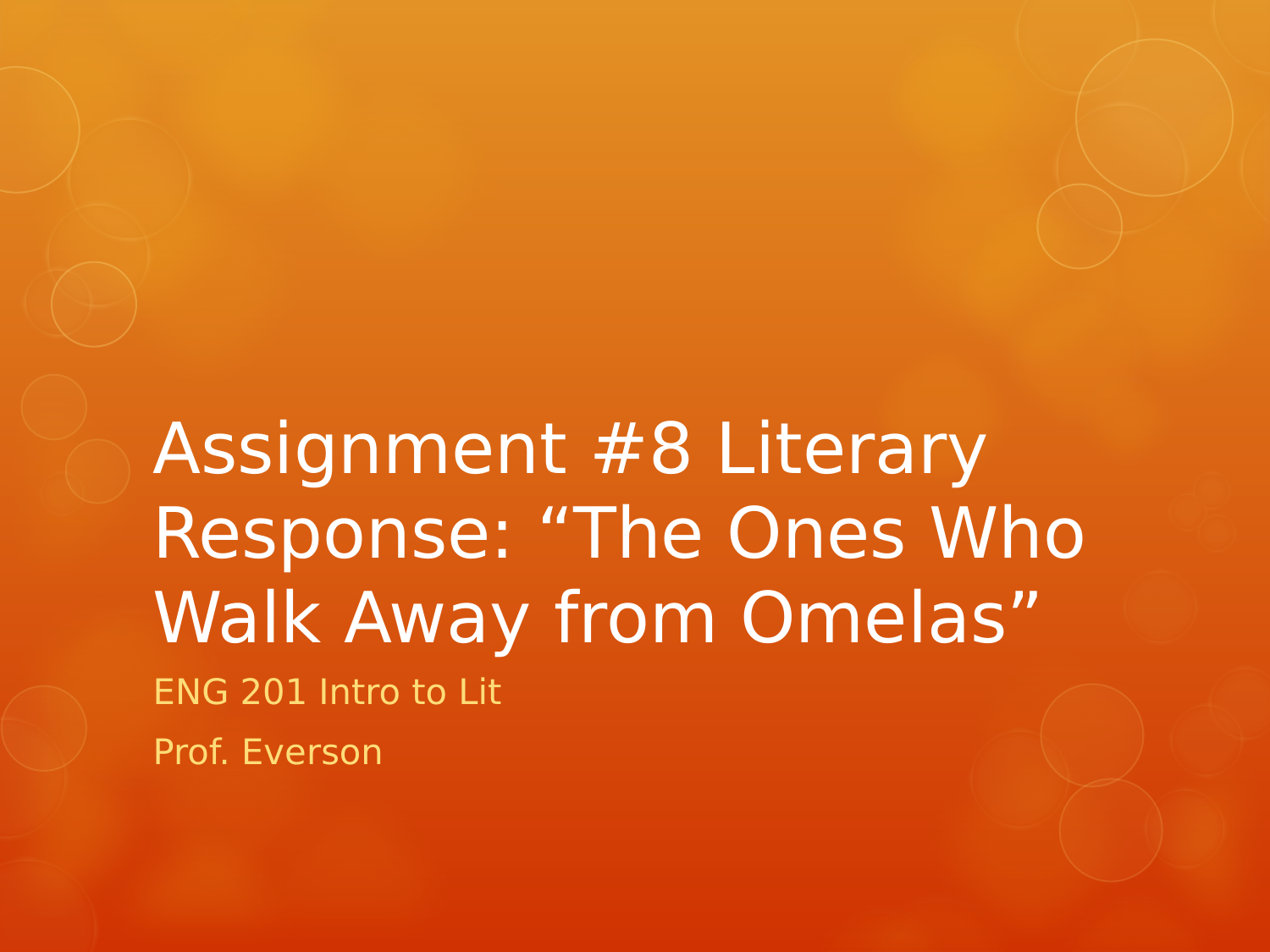

# Assignment #8 Literary Response: “The Ones Who Walk Away from Omelas”
ENG 201 Intro to Lit
Prof. Everson